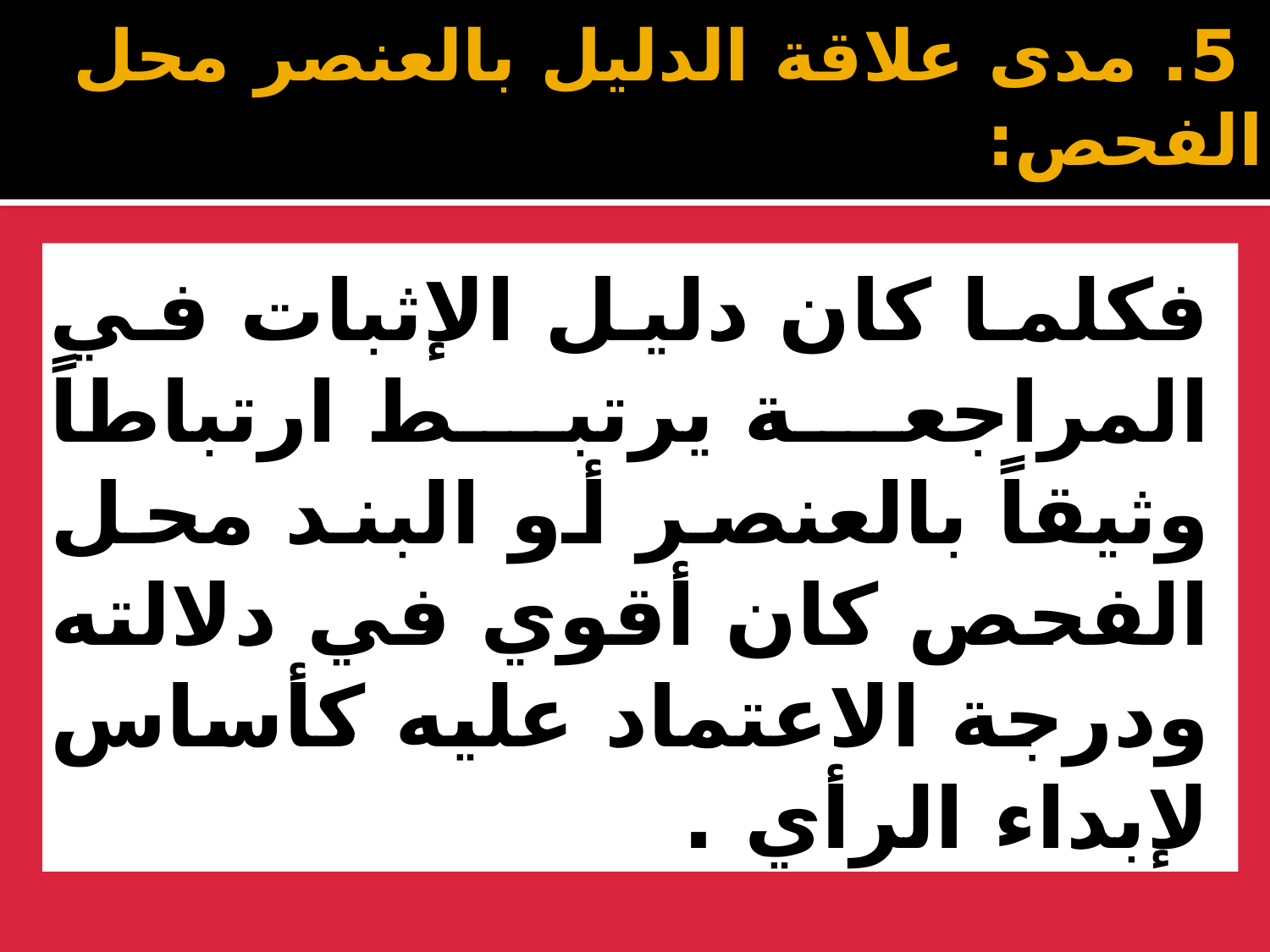

# 5. مدى علاقة الدليل بالعنصر محل الفحص:
فكلما كان دليل الإثبات في المراجعة يرتبط ارتباطاً وثيقاً بالعنصر أو البند محل الفحص كان أقوي في دلالته ودرجة الاعتماد عليه كأساس لإبداء الرأي .